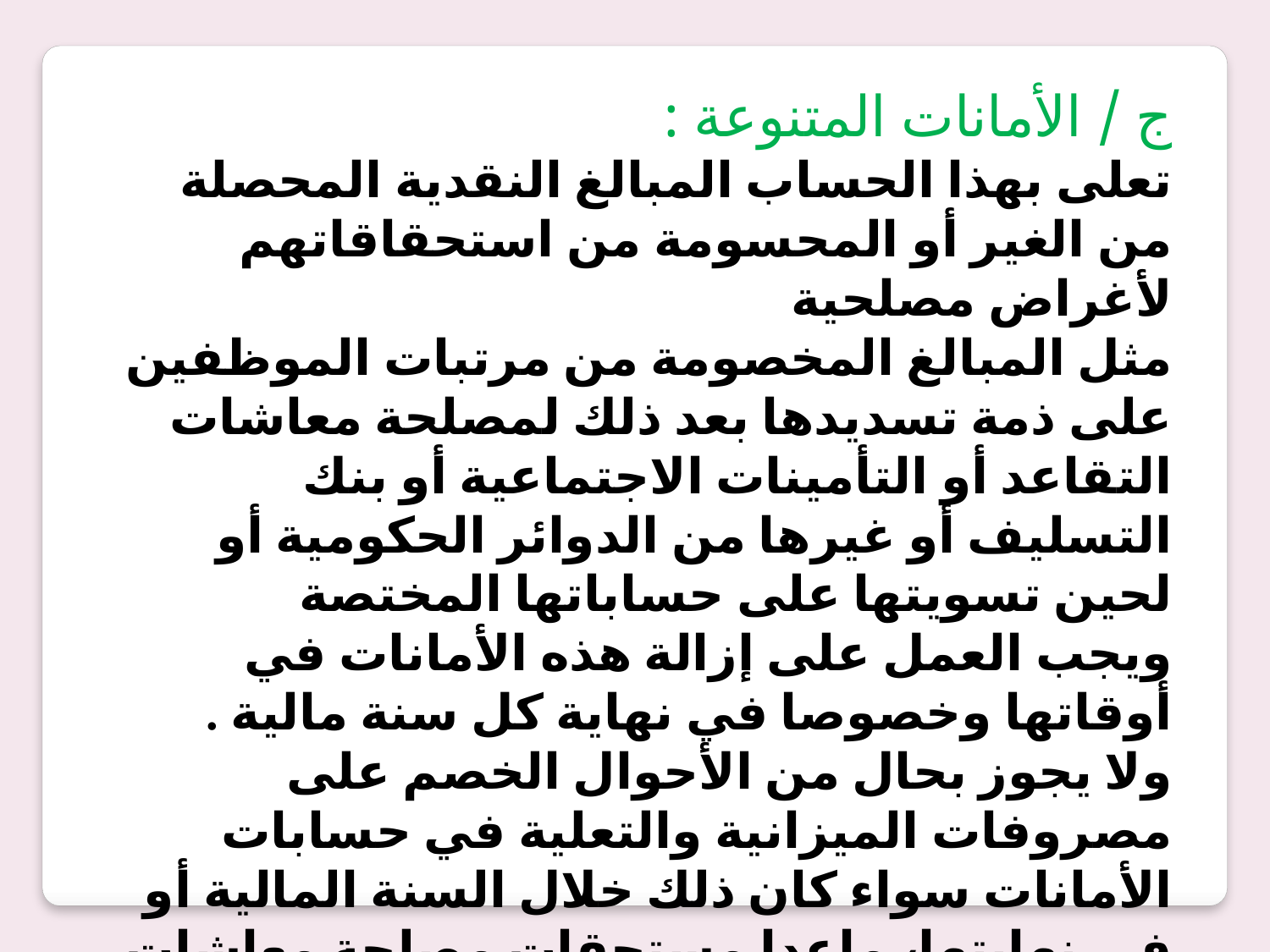

ج / الأمانات المتنوعة :
تعلى بهذا الحساب المبالغ النقدية المحصلة من الغير أو المحسومة من استحقاقاتهم لأغراض مصلحية
مثل المبالغ المخصومة من مرتبات الموظفين على ذمة تسديدها بعد ذلك لمصلحة معاشات التقاعد أو التأمينات الاجتماعية أو بنك التسليف أو غيرها من الدوائر الحكومية أو لحين تسويتها على حساباتها المختصة
ويجب العمل على إزالة هذه الأمانات في أوقاتها وخصوصا في نهاية كل سنة مالية .
ولا يجوز بحال من الأحوال الخصم على مصروفات الميزانية والتعلية في حسابات الأمانات سواء كان ذلك خلال السنة المالية أو في نهايتها، ماعدا مستحقات مصلحة معاشات التقاعد والمؤسسة العامة للتأمينات وبنك التسليف وأرصدة الاعتمادات المستندية .